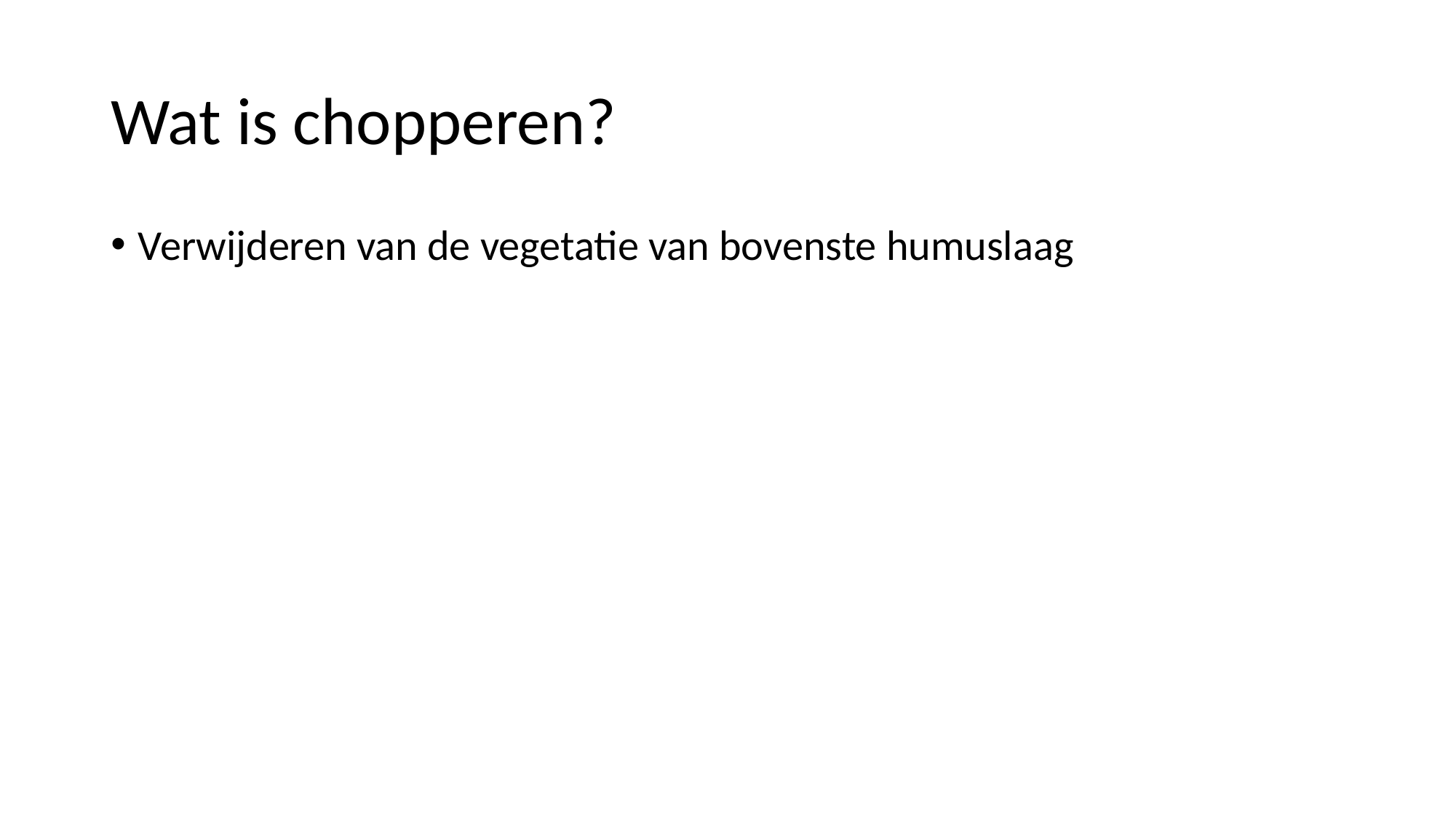

# Wat is chopperen?
Verwijderen van de vegetatie van bovenste humuslaag